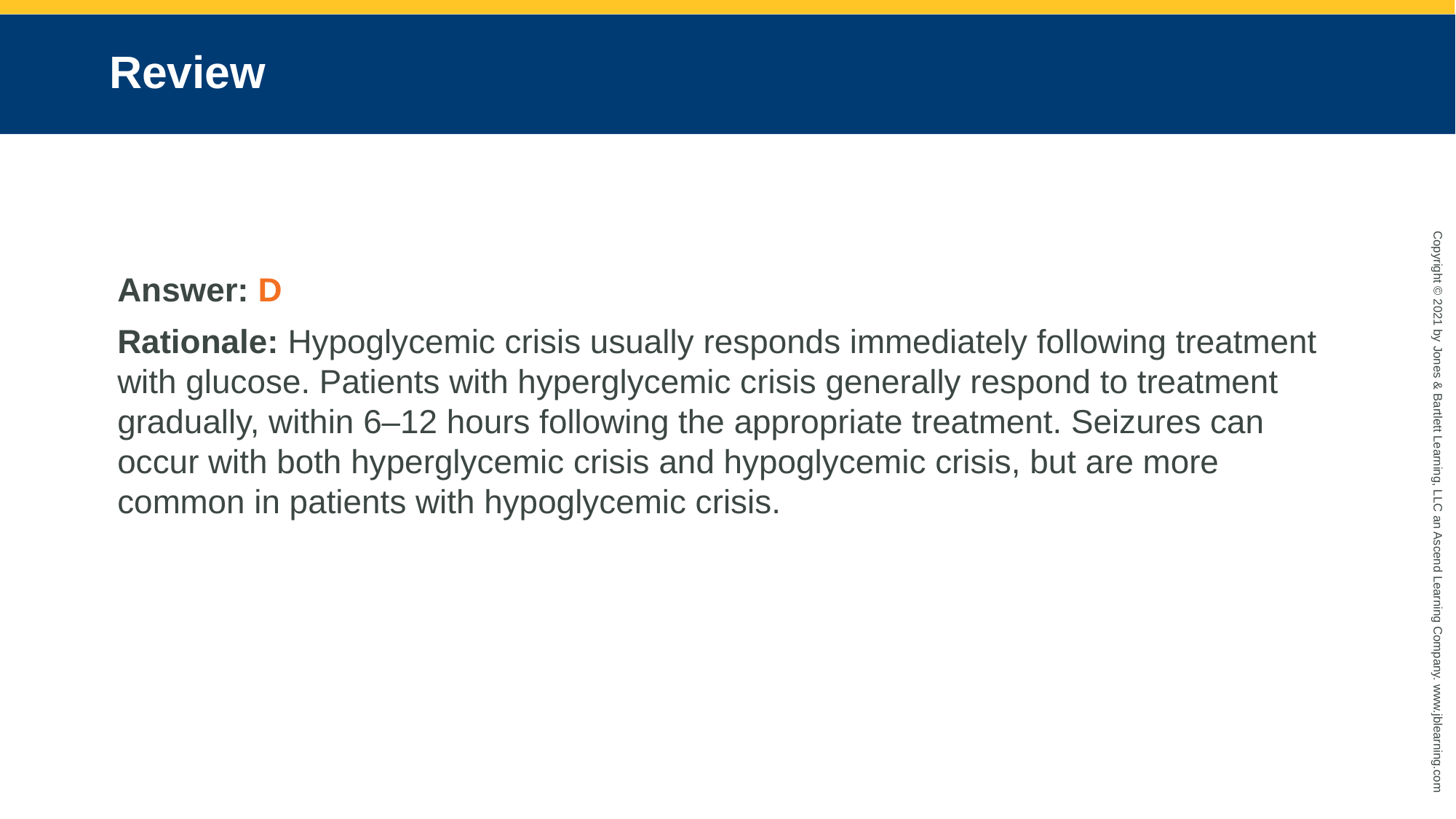

# Review
Answer: D
Rationale: Hypoglycemic crisis usually responds immediately following treatment with glucose. Patients with hyperglycemic crisis generally respond to treatment gradually, within 6–12 hours following the appropriate treatment. Seizures can occur with both hyperglycemic crisis and hypoglycemic crisis, but are more common in patients with hypoglycemic crisis.